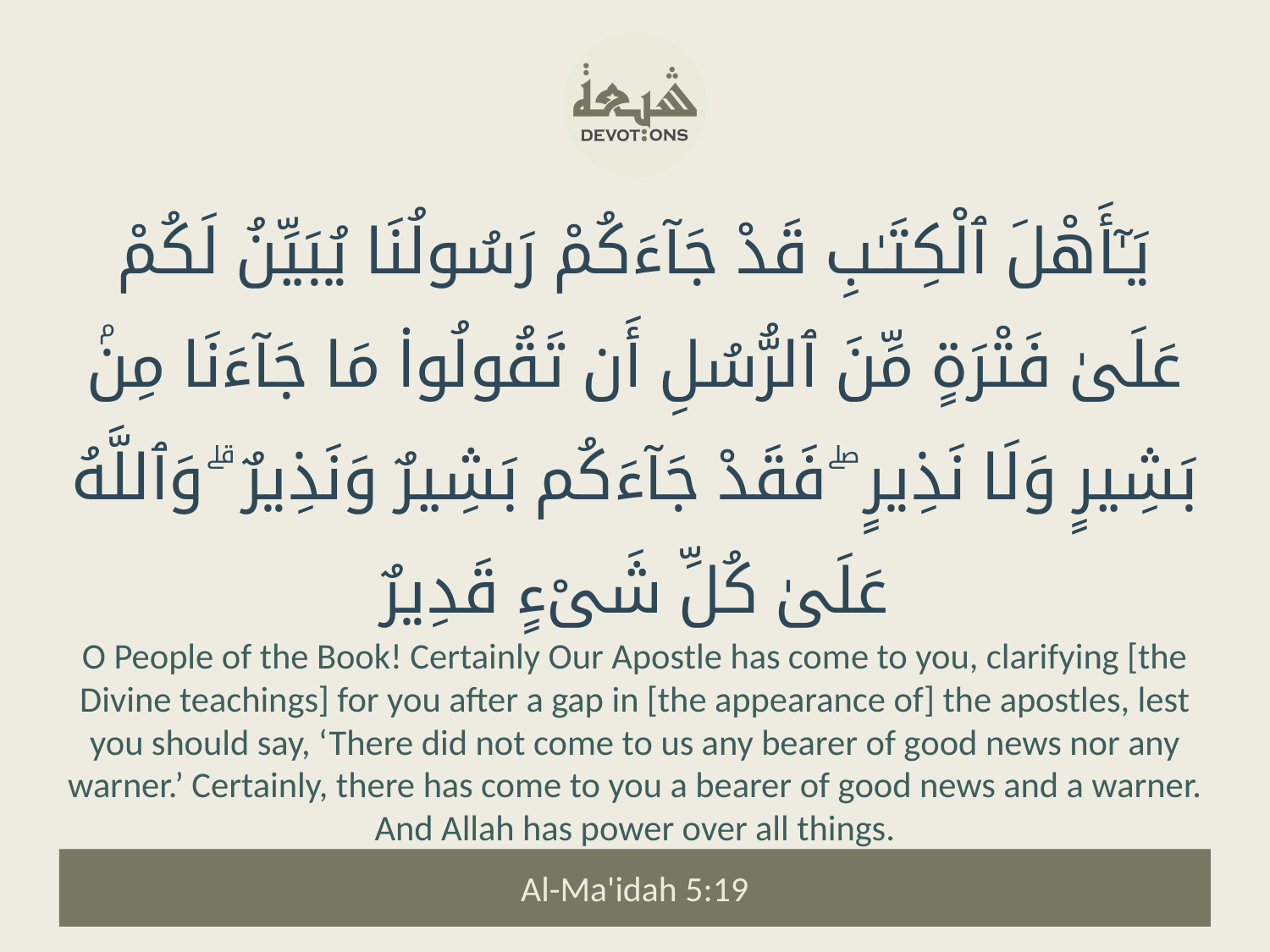

يَـٰٓأَهْلَ ٱلْكِتَـٰبِ قَدْ جَآءَكُمْ رَسُولُنَا يُبَيِّنُ لَكُمْ عَلَىٰ فَتْرَةٍ مِّنَ ٱلرُّسُلِ أَن تَقُولُوا۟ مَا جَآءَنَا مِنۢ بَشِيرٍ وَلَا نَذِيرٍ ۖ فَقَدْ جَآءَكُم بَشِيرٌ وَنَذِيرٌ ۗ وَٱللَّهُ عَلَىٰ كُلِّ شَىْءٍ قَدِيرٌ
O People of the Book! Certainly Our Apostle has come to you, clarifying [the Divine teachings] for you after a gap in [the appearance of] the apostles, lest you should say, ‘There did not come to us any bearer of good news nor any warner.’ Certainly, there has come to you a bearer of good news and a warner. And Allah has power over all things.
Al-Ma'idah 5:19